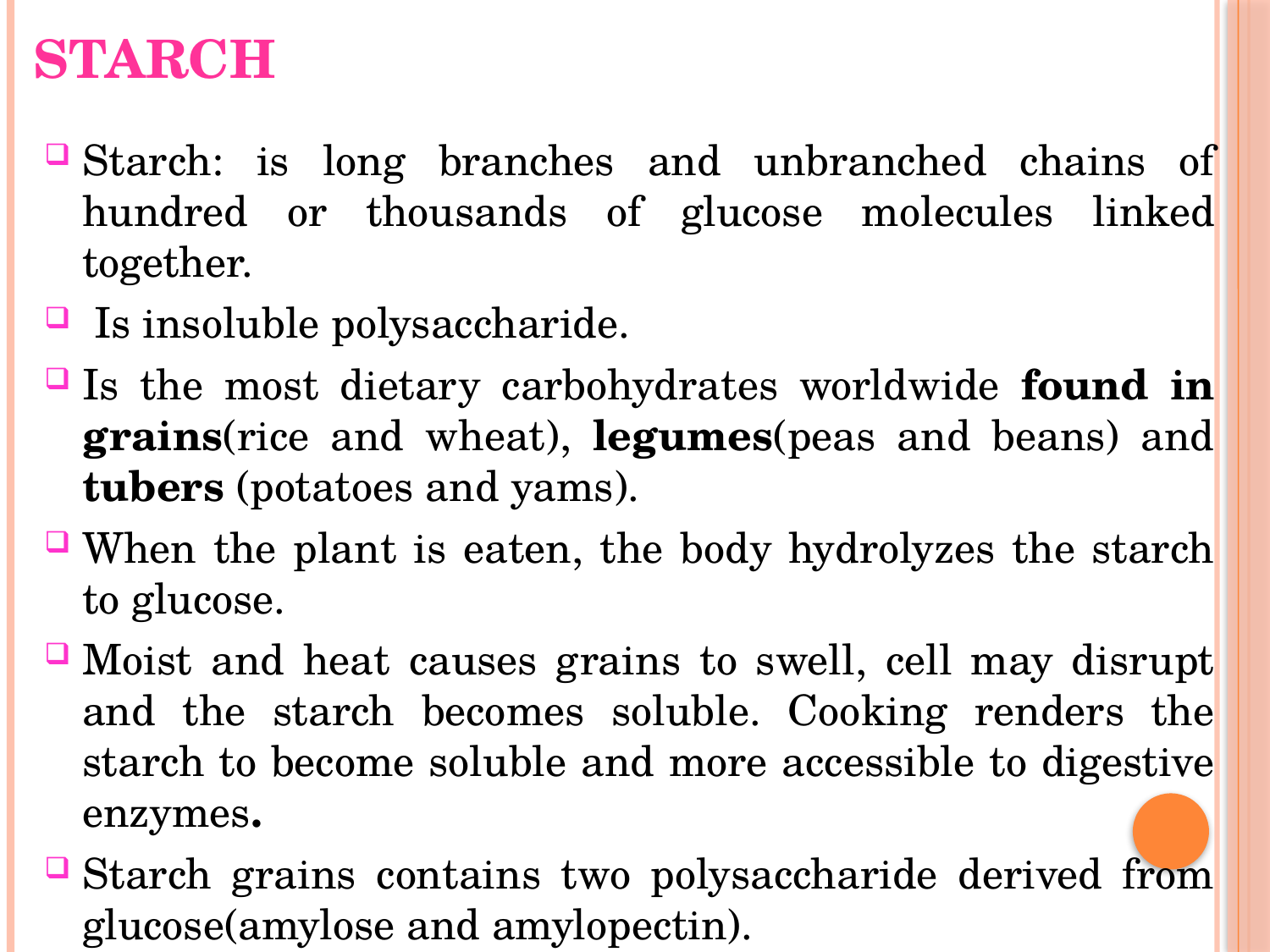

# Starch
Starch: is long branches and unbranched chains of hundred or thousands of glucose molecules linked together.
 Is insoluble polysaccharide.
Is the most dietary carbohydrates worldwide found in grains(rice and wheat), legumes(peas and beans) and tubers (potatoes and yams).
When the plant is eaten, the body hydrolyzes the starch to glucose.
Moist and heat causes grains to swell, cell may disrupt and the starch becomes soluble. Cooking renders the starch to become soluble and more accessible to digestive enzymes.
Starch grains contains two polysaccharide derived from glucose(amylose and amylopectin).